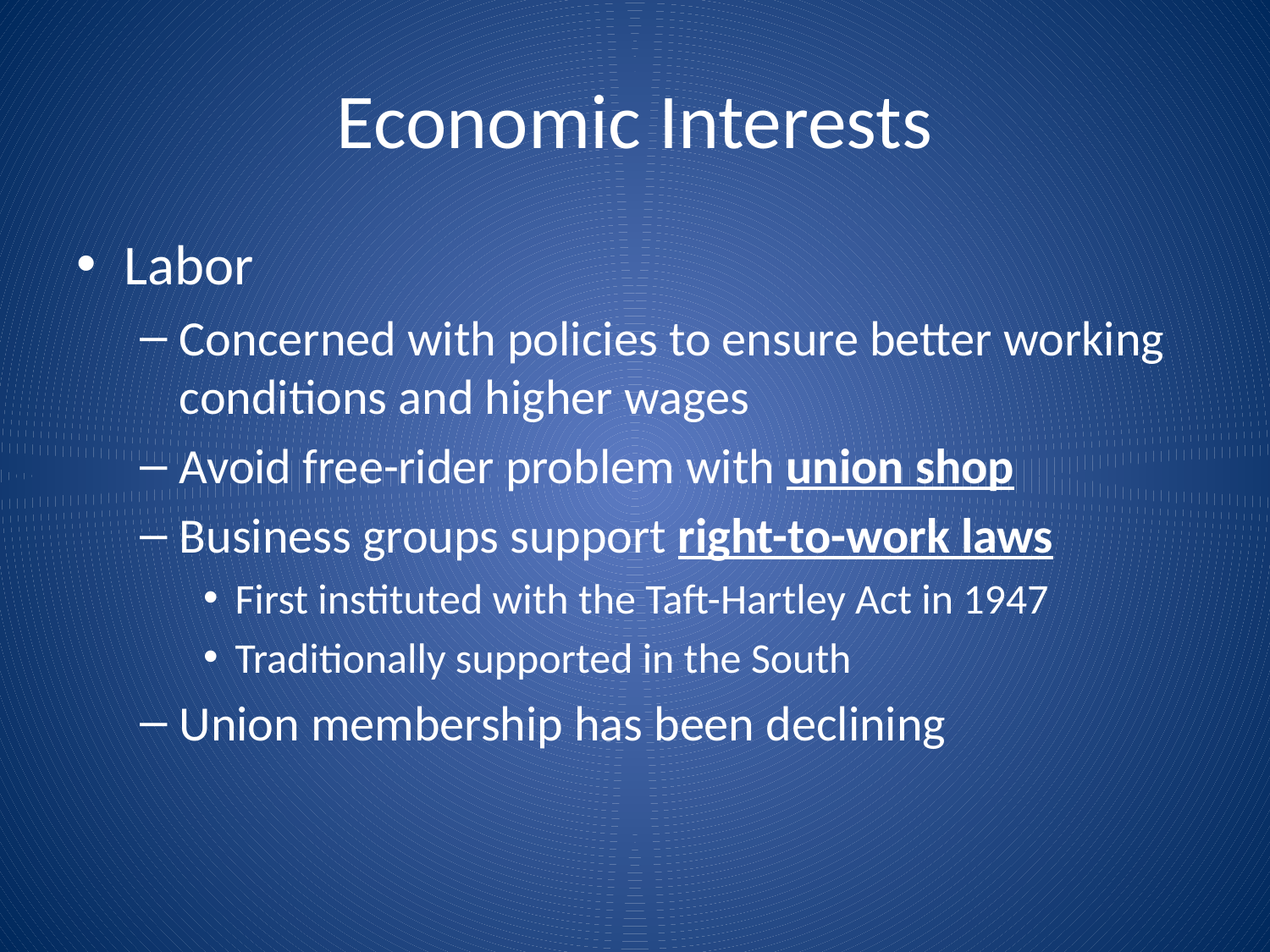

# Economic Interests
Labor
Concerned with policies to ensure better working conditions and higher wages
Avoid free-rider problem with union shop
Business groups support right-to-work laws
First instituted with the Taft-Hartley Act in 1947
Traditionally supported in the South
Union membership has been declining